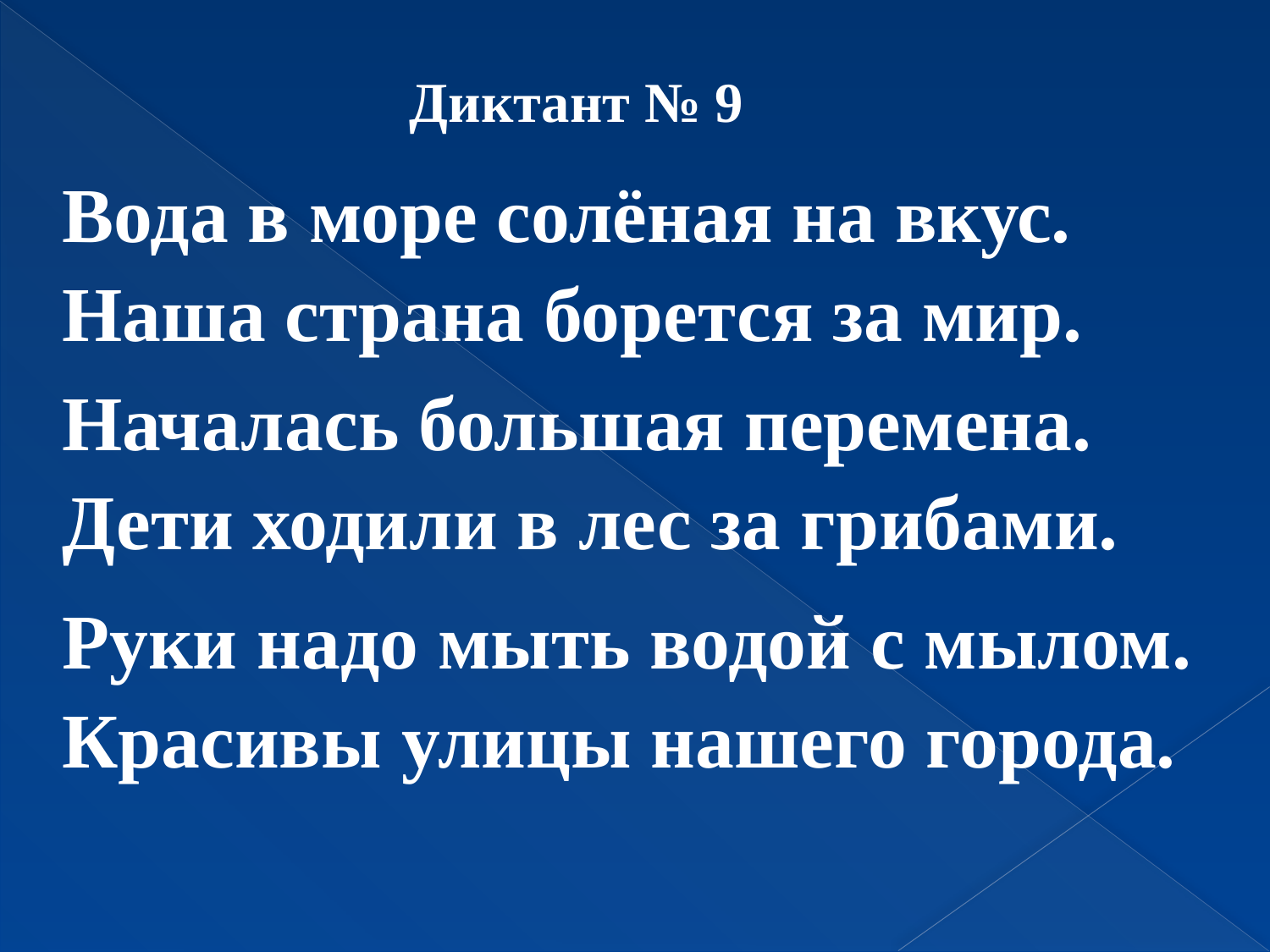

Диктант № 9
Вода в море солёная на вкус.
Наша страна борется за мир.
Началась большая перемена.
Дети ходили в лес за грибами.
Руки надо мыть водой с мылом.
Красивы улицы нашего города.